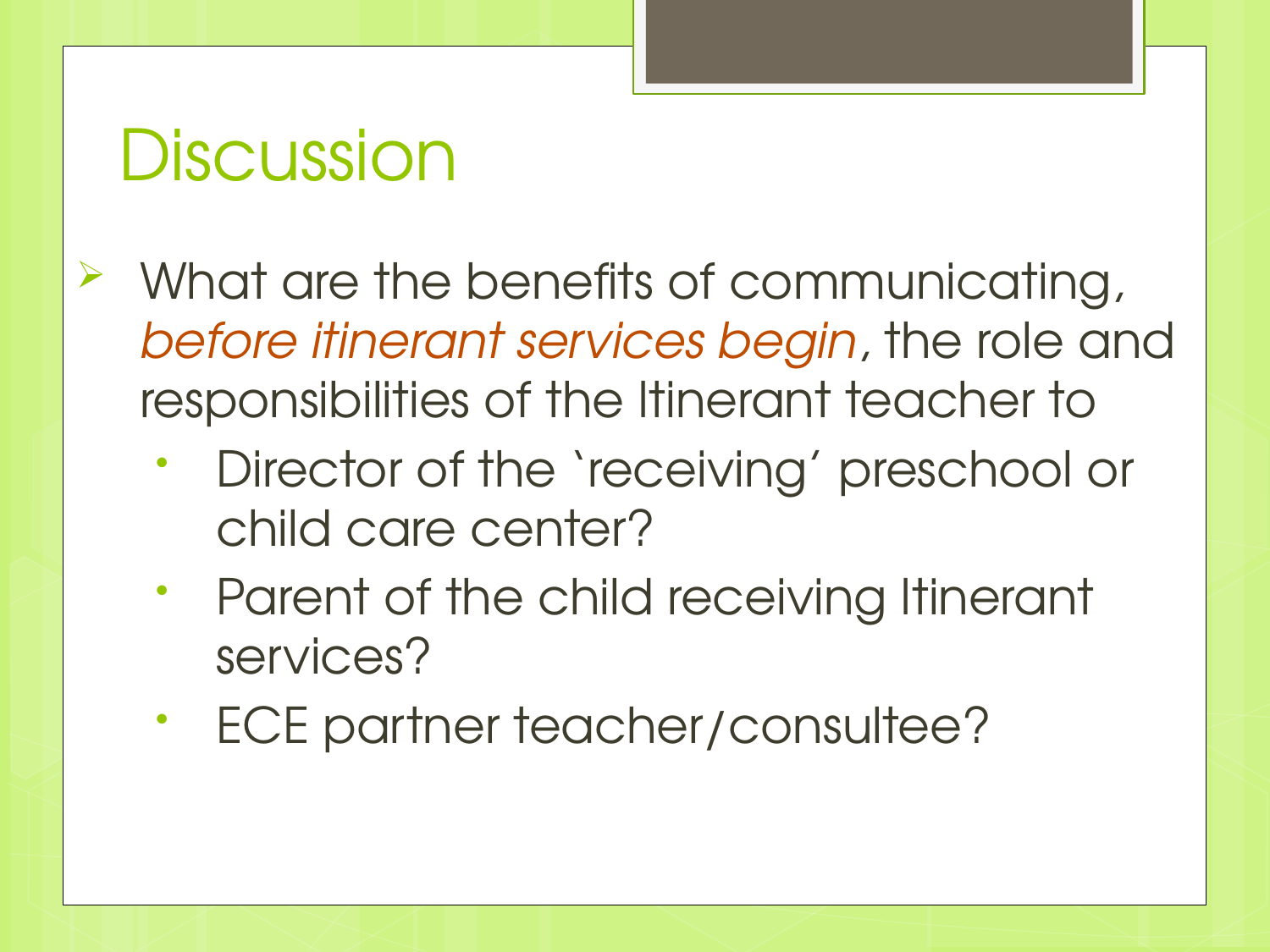

# Discussion
What are the benefits of communicating, before itinerant services begin, the role and responsibilities of the Itinerant teacher to
Director of the ‘receiving’ preschool or child care center?
Parent of the child receiving Itinerant services?
ECE partner teacher/consultee?